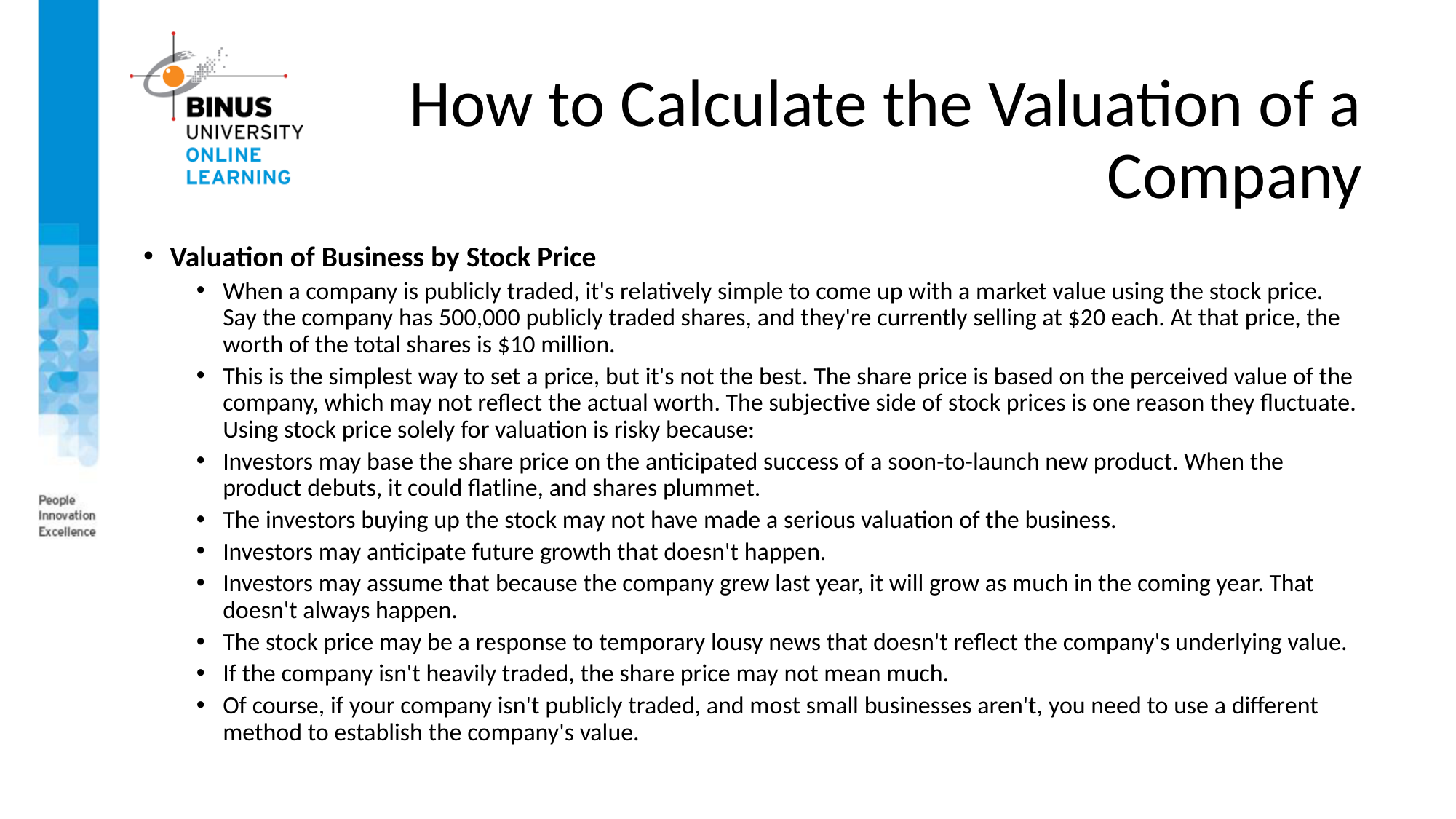

How to Calculate the Valuation of a Company
Valuation of Business by Stock Price
When a company is publicly traded, it's relatively simple to come up with a market value using the stock price. Say the company has 500,000 publicly traded shares, and they're currently selling at $20 each. At that price, the worth of the total shares is $10 million.
This is the simplest way to set a price, but it's not the best. The share price is based on the perceived value of the company, which may not reflect the actual worth. The subjective side of stock prices is one reason they fluctuate. Using stock price solely for valuation is risky because:
Investors may base the share price on the anticipated success of a soon-to-launch new product. When the product debuts, it could flatline, and shares plummet.
The investors buying up the stock may not have made a serious valuation of the business.
Investors may anticipate future growth that doesn't happen.
Investors may assume that because the company grew last year, it will grow as much in the coming year. That doesn't always happen.
The stock price may be a response to temporary lousy news that doesn't reflect the company's underlying value.
If the company isn't heavily traded, the share price may not mean much.
Of course, if your company isn't publicly traded, and most small businesses aren't, you need to use a different method to establish the company's value.